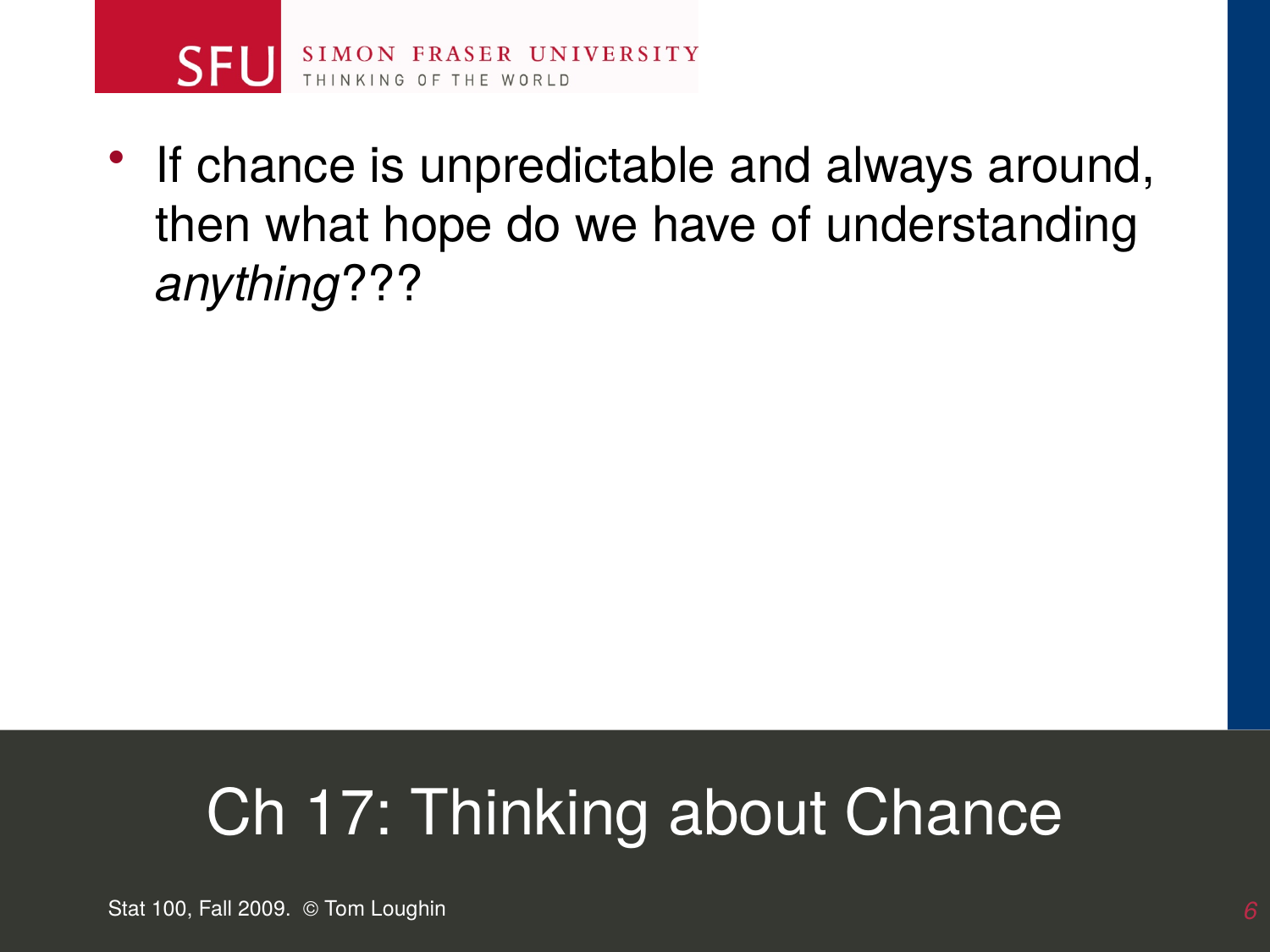

If chance is unpredictable and always around, then what hope do we have of understanding anything???

# Ch 17: Thinking about Chance
Stat 100, Fall 2009.  © Tom Loughin
6